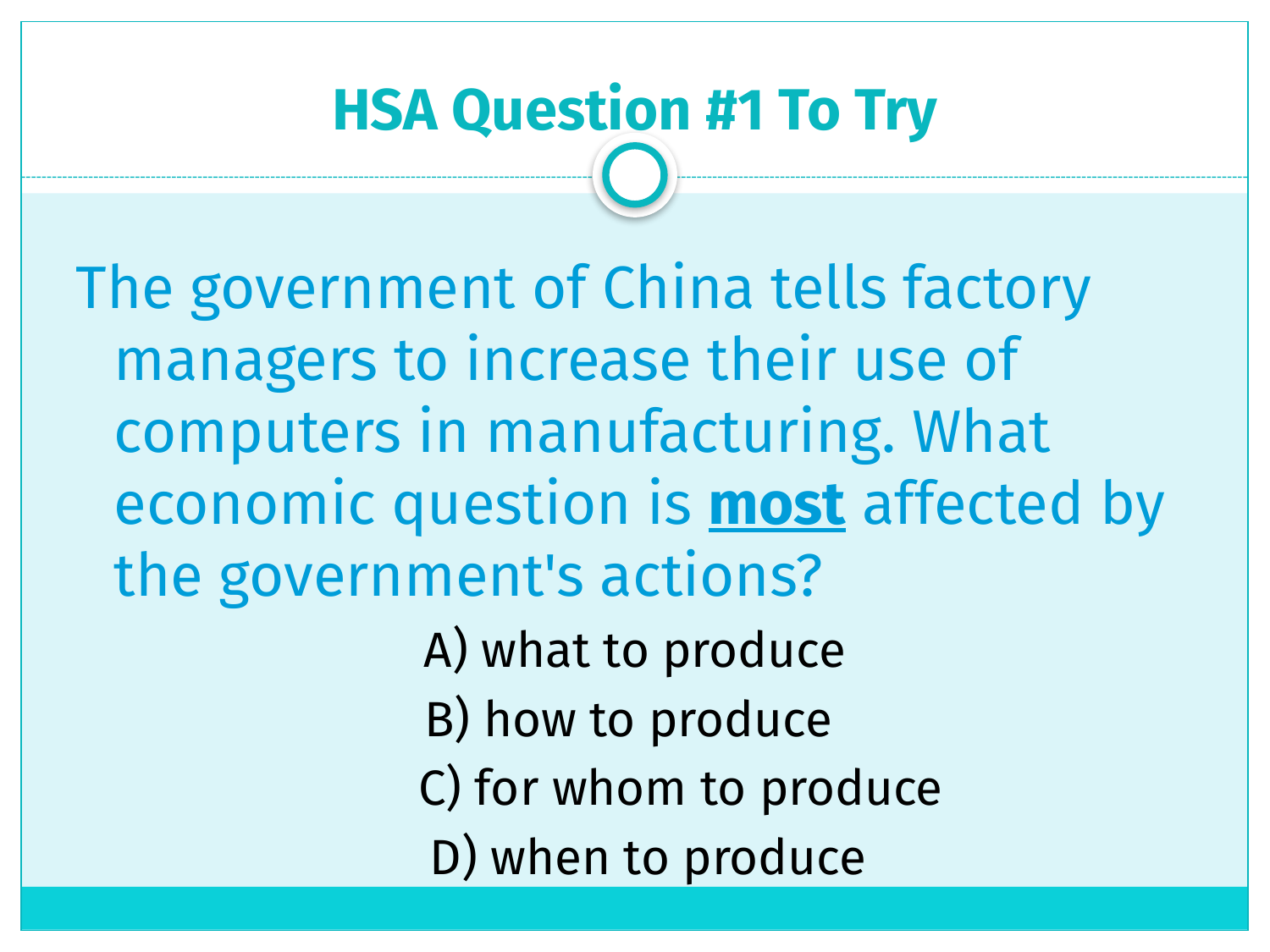

# HSA Question #1 To Try

The government of China tells factory managers to increase their use of computers in manufacturing. What economic question is most affected by the government's actions?
 A) what to produce
B) how to produce
        C) for whom to produce
  D) when to produce